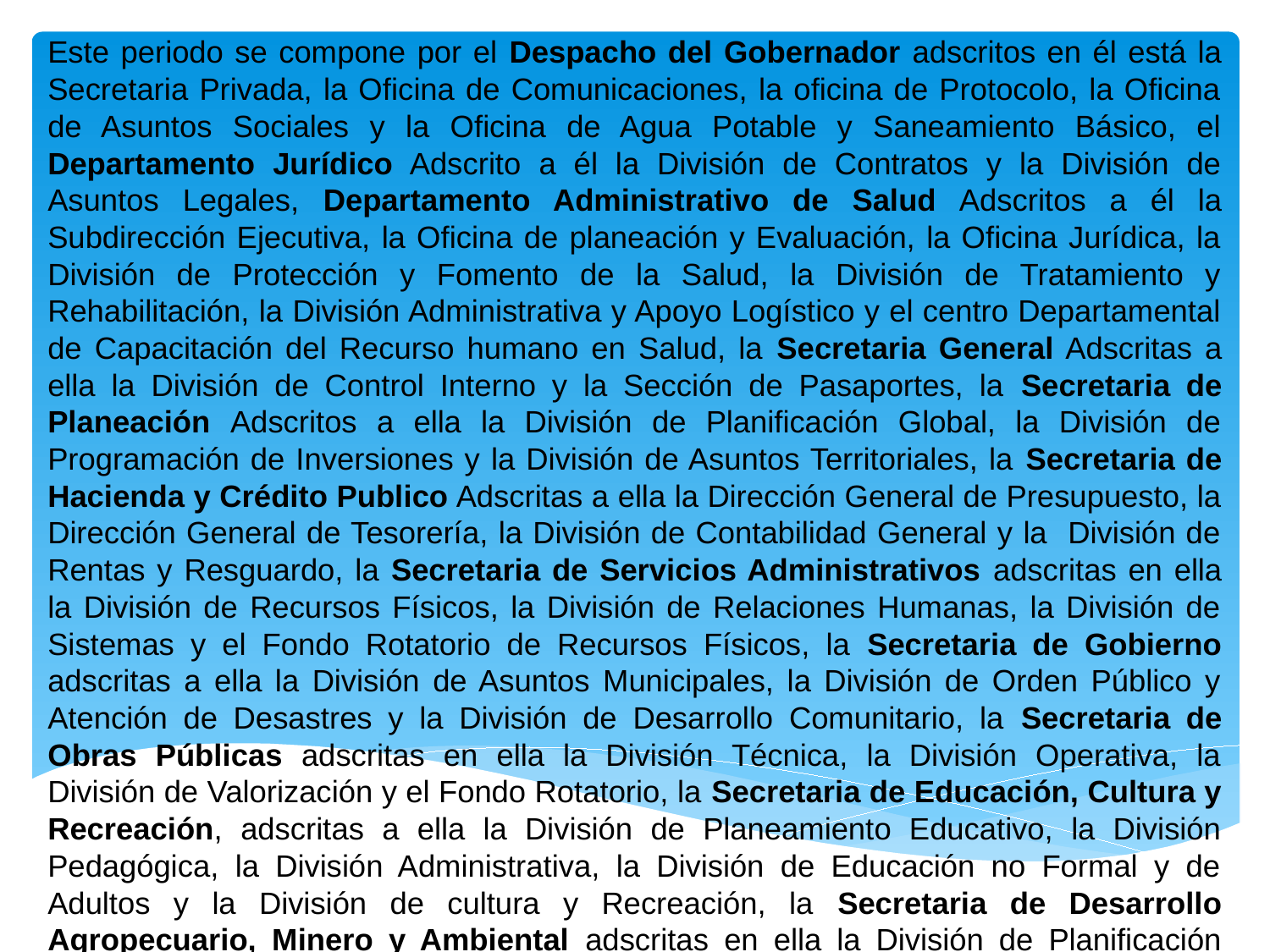

Este periodo se compone por el Despacho del Gobernador adscritos en él está la Secretaria Privada, la Oficina de Comunicaciones, la oficina de Protocolo, la Oficina de Asuntos Sociales y la Oficina de Agua Potable y Saneamiento Básico, el Departamento Jurídico Adscrito a él la División de Contratos y la División de Asuntos Legales, Departamento Administrativo de Salud Adscritos a él la Subdirección Ejecutiva, la Oficina de planeación y Evaluación, la Oficina Jurídica, la División de Protección y Fomento de la Salud, la División de Tratamiento y Rehabilitación, la División Administrativa y Apoyo Logístico y el centro Departamental de Capacitación del Recurso humano en Salud, la Secretaria General Adscritas a ella la División de Control Interno y la Sección de Pasaportes, la Secretaria de Planeación Adscritos a ella la División de Planificación Global, la División de Programación de Inversiones y la División de Asuntos Territoriales, la Secretaria de Hacienda y Crédito Publico Adscritas a ella la Dirección General de Presupuesto, la Dirección General de Tesorería, la División de Contabilidad General y la  División de Rentas y Resguardo, la Secretaria de Servicios Administrativos adscritas en ella la División de Recursos Físicos, la División de Relaciones Humanas, la División de Sistemas y el Fondo Rotatorio de Recursos Físicos, la Secretaria de Gobierno adscritas a ella la División de Asuntos Municipales, la División de Orden Público y Atención de Desastres y la División de Desarrollo Comunitario, la Secretaria de Obras Públicas adscritas en ella la División Técnica, la División Operativa, la División de Valorización y el Fondo Rotatorio, la Secretaria de Educación, Cultura y Recreación, adscritas a ella la División de Planeamiento Educativo, la División Pedagógica, la División Administrativa, la División de Educación no Formal y de Adultos y la División de cultura y Recreación, la Secretaria de Desarrollo Agropecuario, Minero y Ambiental adscritas en ella la División de Planificación Agropecuaria, la División de Minería y Medio Ambiente y la División Asistencia Técnica.